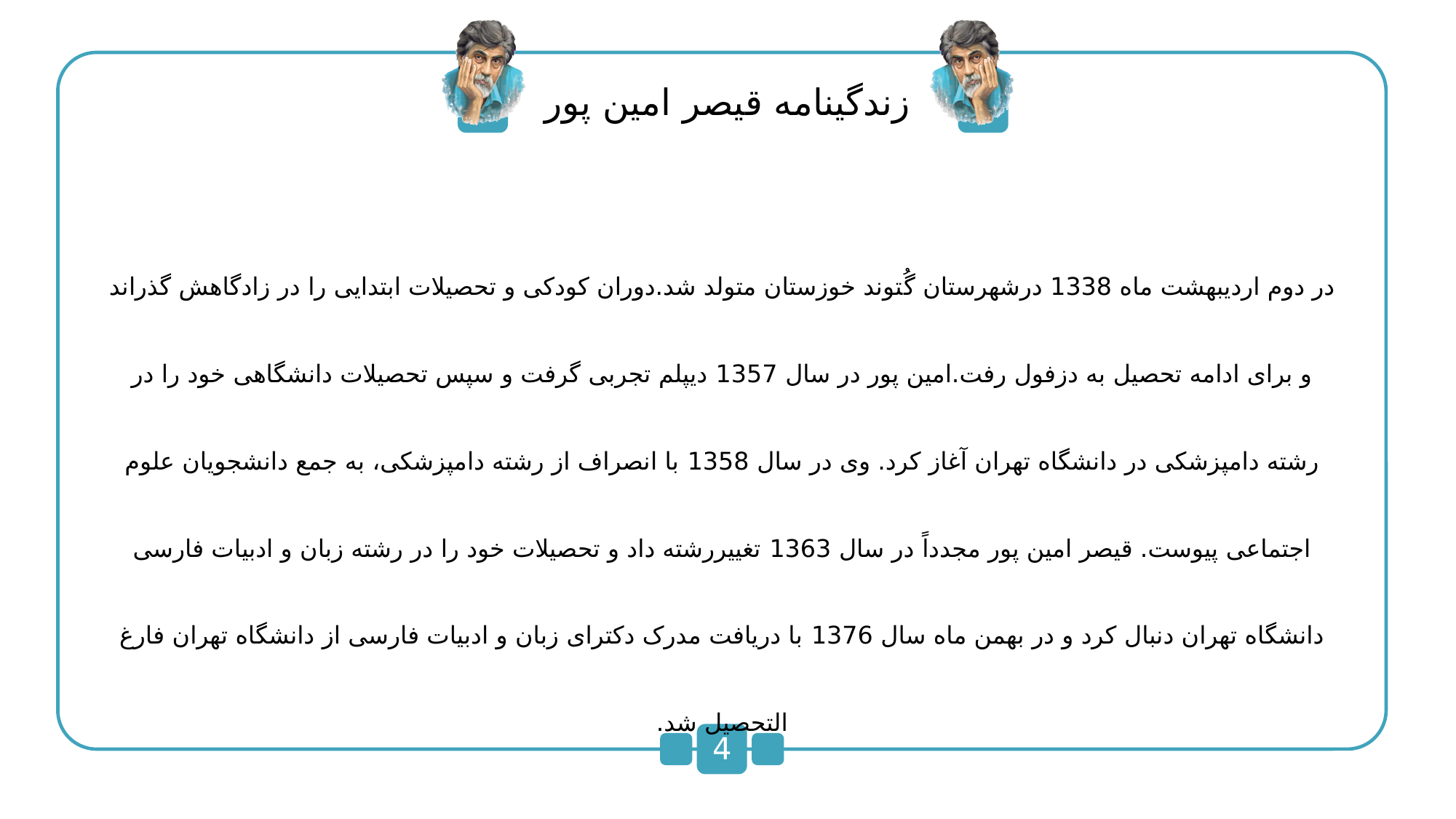

زندگینامه قیصر امین پور
در دوم اردیبهشت ماه 1338 درشهرستان گُتوند خوزستان متولد شد.دوران کودکی و تحصیلات ابتدایی را در زادگاهش گذراند و برای ادامه تحصیل به دزفول رفت.امین پور در سال 1357 دیپلم تجربی گرفت و سپس تحصیلات دانشگاهی خود را در رشته دامپزشکی در دانشگاه تهران آغاز کرد. وی در سال 1358 با انصراف از رشته دامپزشکی، به جمع دانشجویان علوم اجتماعی پیوست. قیصر امین پور مجدداً در سال 1363 تغییررشته داد و تحصیلات خود را در رشته زبان و ادبیات فارسی دانشگاه تهران دنبال کرد و در بهمن ماه سال 1376 با دریافت مدرک دکترای زبان و ادبیات فارسی از دانشگاه تهران فارغ التحصیل شد.
4